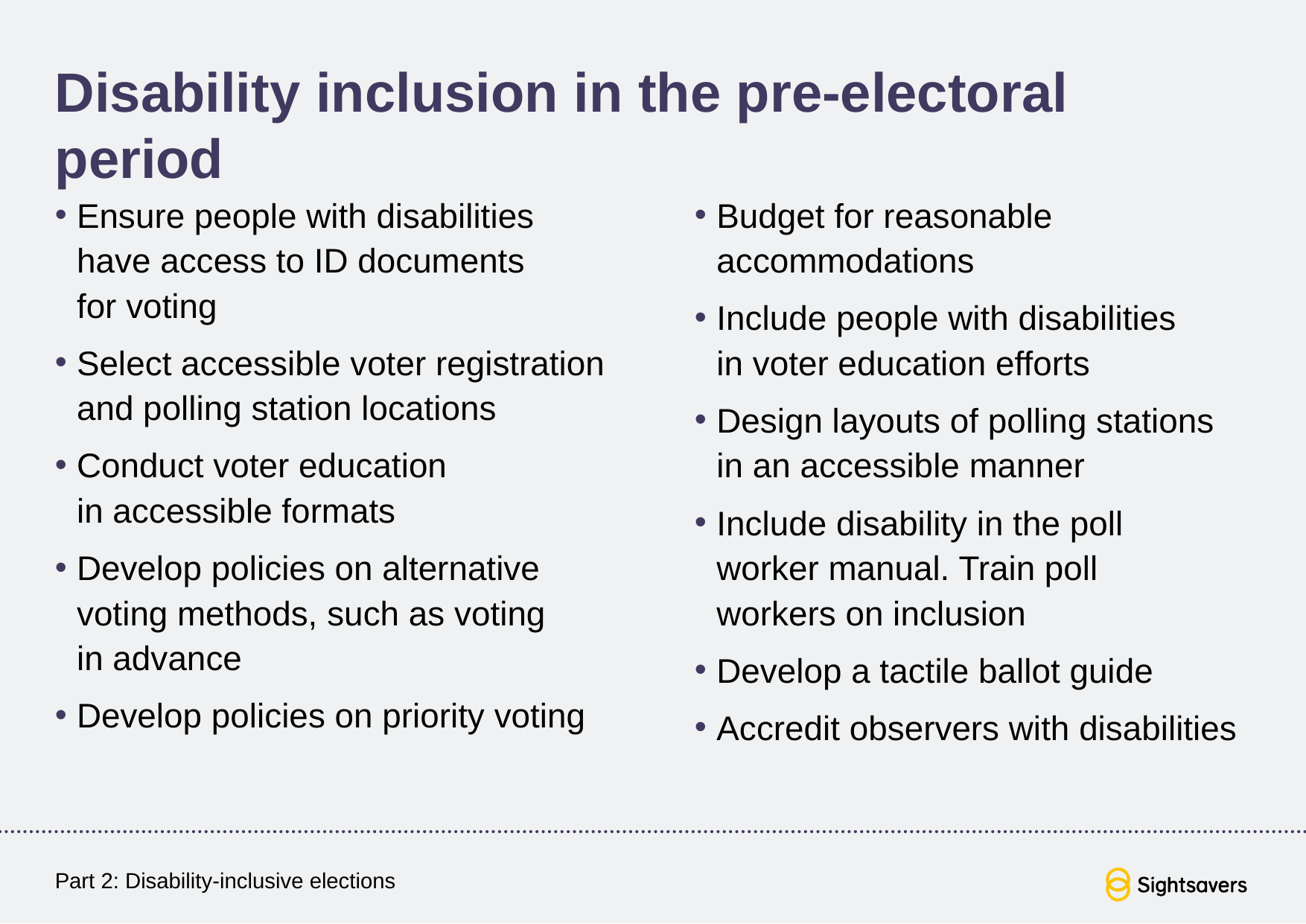

# Disability inclusion in the pre-electoral period
Ensure people with disabilities have access to ID documents
for voting
Select accessible voter registration and polling station locations
Conduct voter education
in accessible formats
Develop policies on alternative voting methods, such as voting
in advance
Develop policies on priority voting
Budget for reasonable accommodations
Include people with disabilities
in voter education efforts
Design layouts of polling stations in an accessible manner
Include disability in the poll
worker manual. Train poll
workers on inclusion
Develop a tactile ballot guide
Accredit observers with disabilities
Part 2: Disability-inclusive elections